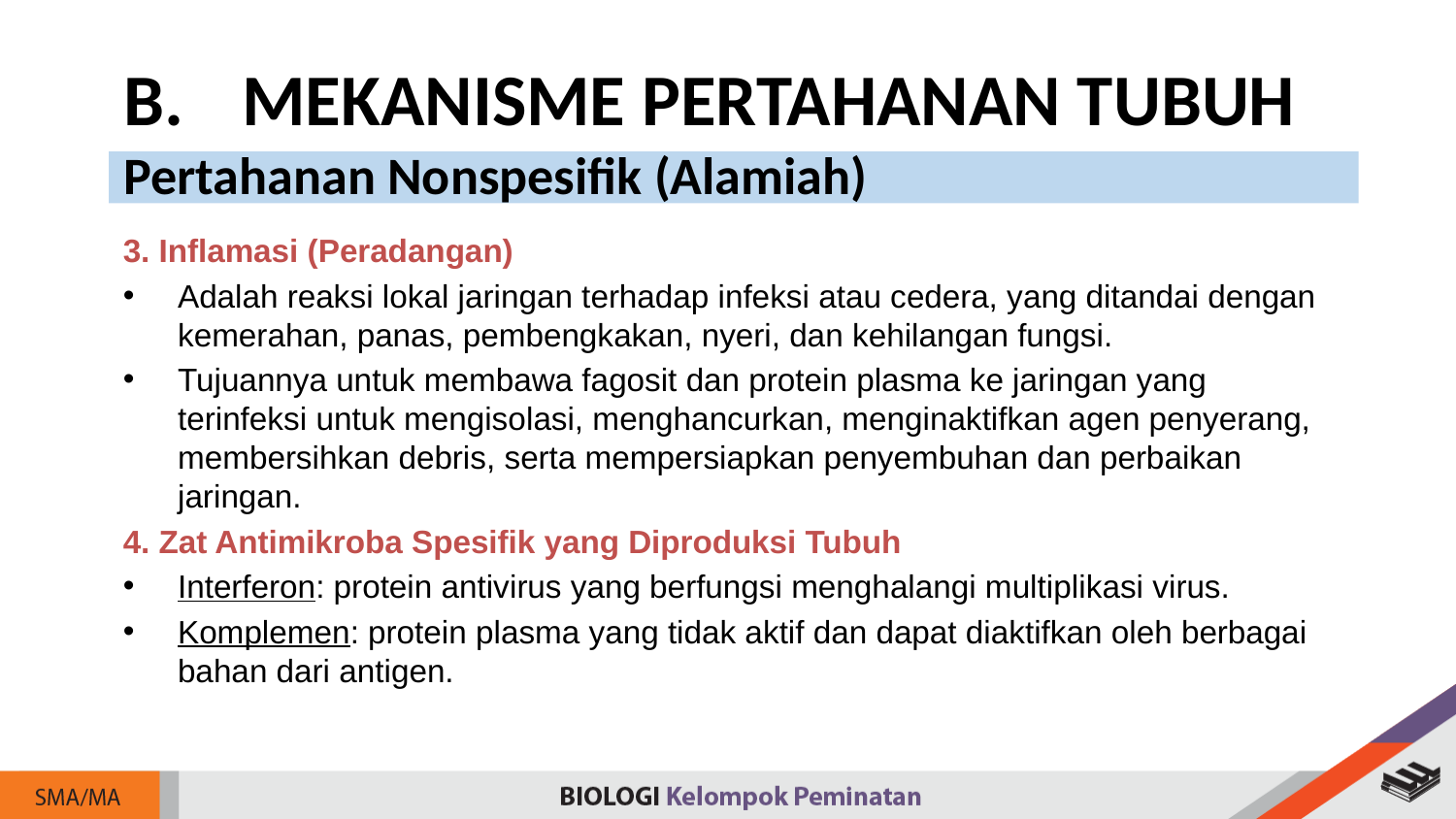

MEKANISME PERTAHANAN TUBUH
Pertahanan Nonspesifik (Alamiah)
3. Inflamasi (Peradangan)
Adalah reaksi lokal jaringan terhadap infeksi atau cedera, yang ditandai dengan kemerahan, panas, pembengkakan, nyeri, dan kehilangan fungsi.
Tujuannya untuk membawa fagosit dan protein plasma ke jaringan yang terinfeksi untuk mengisolasi, menghancurkan, menginaktifkan agen penyerang, membersihkan debris, serta mempersiapkan penyembuhan dan perbaikan jaringan.
4. Zat Antimikroba Spesifik yang Diproduksi Tubuh
Interferon: protein antivirus yang berfungsi menghalangi multiplikasi virus.
Komplemen: protein plasma yang tidak aktif dan dapat diaktifkan oleh berbagai bahan dari antigen.